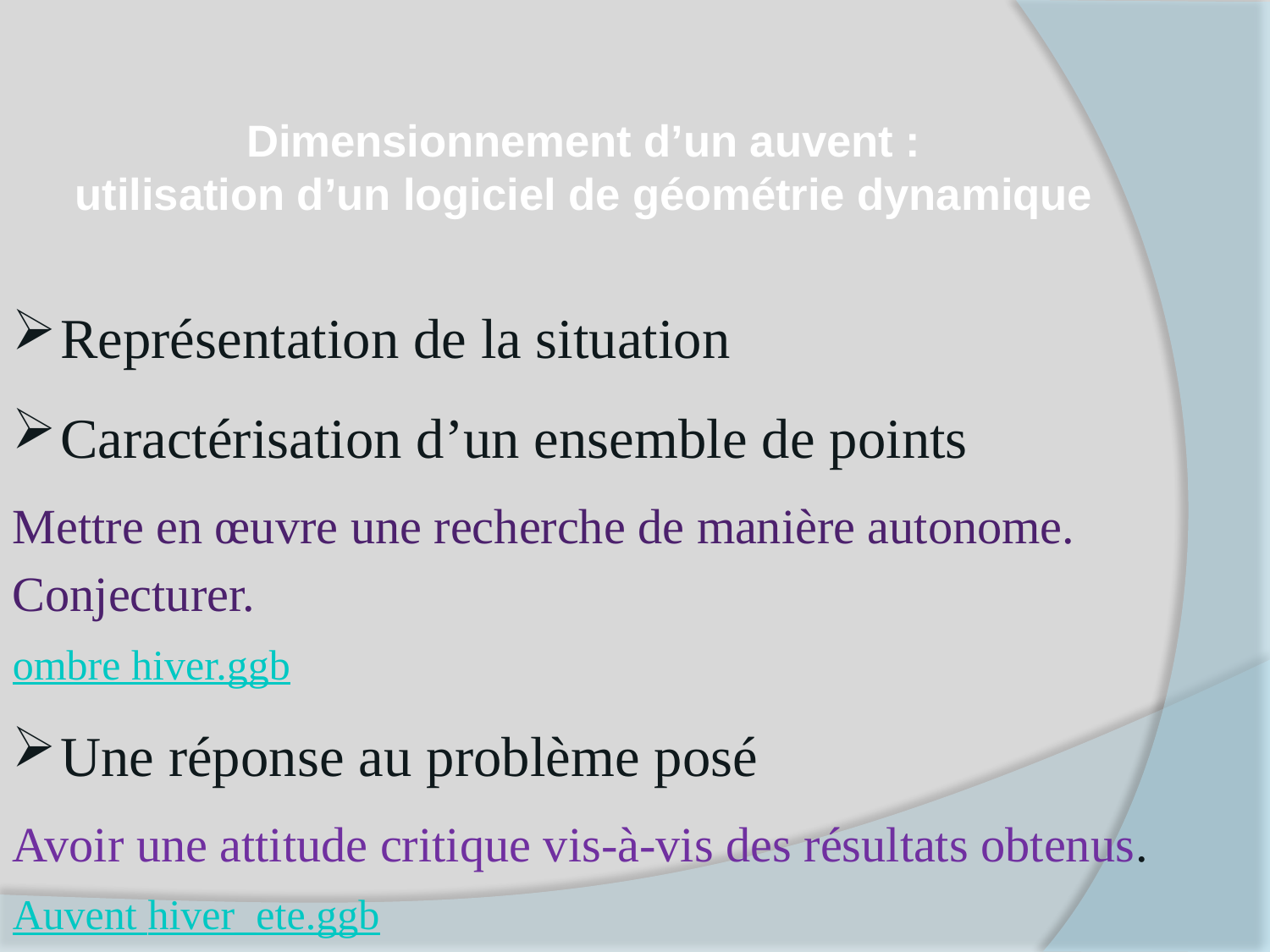

# Dimensionnement d’un auvent : utilisation d’un logiciel de géométrie dynamique
Représentation de la situation
Caractérisation d’un ensemble de points
Mettre en œuvre une recherche de manière autonome.
Conjecturer.
ombre hiver.ggb
Une réponse au problème posé
Avoir une attitude critique vis-à-vis des résultats obtenus.
Auvent hiver_ete.ggb